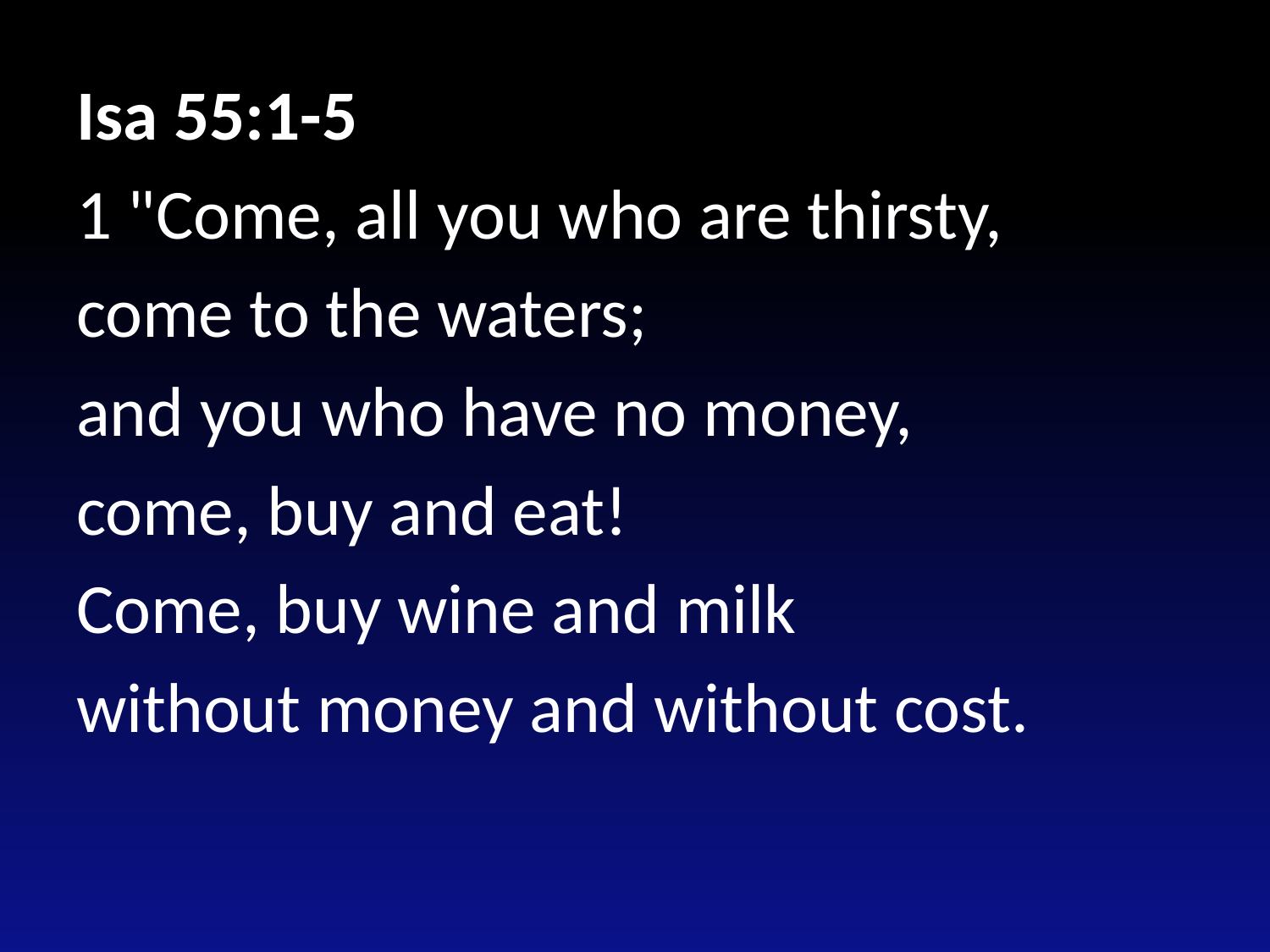

#
Isa 55:1-5
1 "Come, all you who are thirsty,
come to the waters;
and you who have no money,
come, buy and eat!
Come, buy wine and milk
without money and without cost.